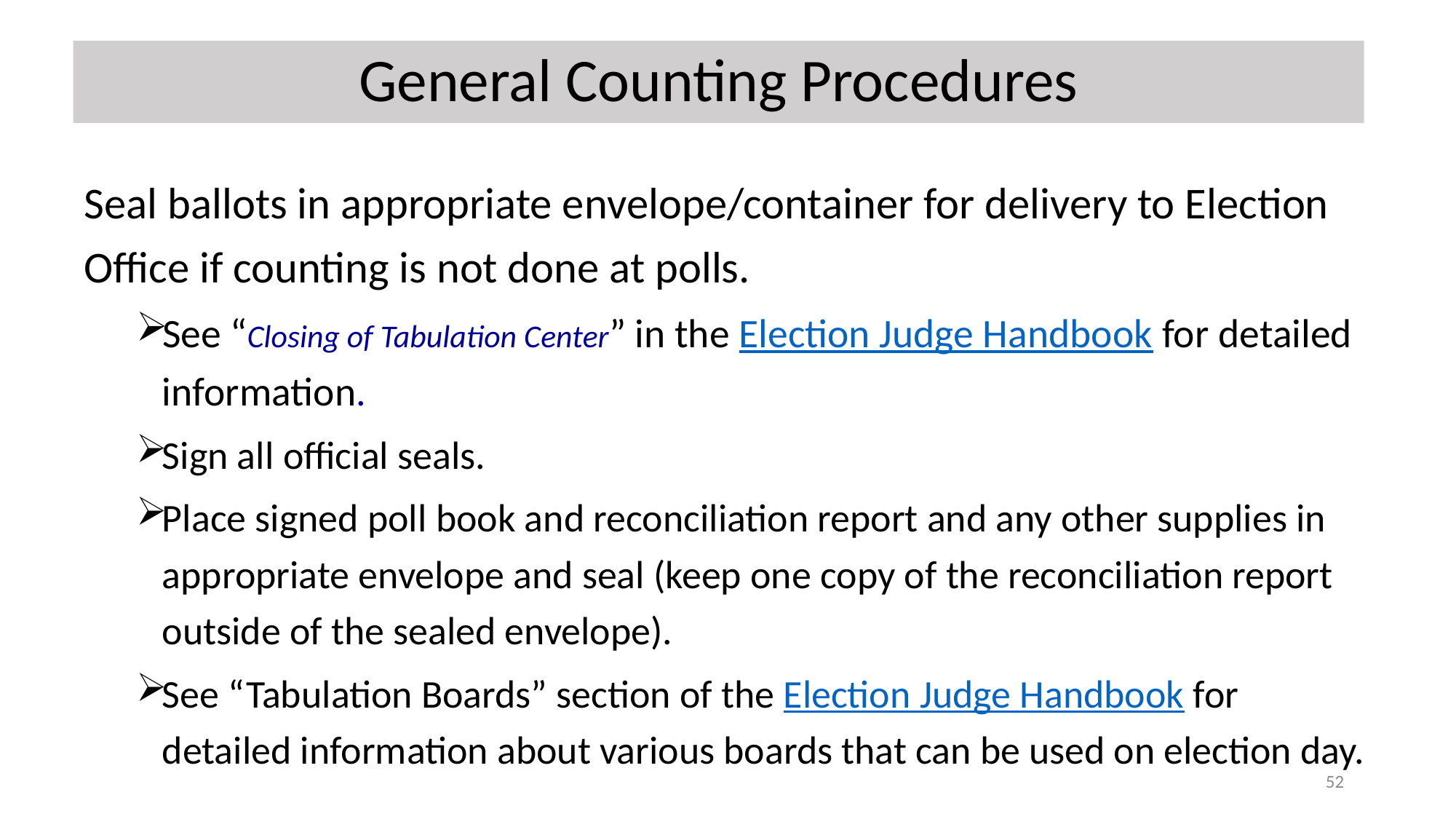

General Counting Procedures
Seal ballots in appropriate envelope/container for delivery to Election Office if counting is not done at polls.
See “Closing of Tabulation Center” in the Election Judge Handbook for detailed information.
Sign all official seals.
Place signed poll book and reconciliation report and any other supplies in appropriate envelope and seal (keep one copy of the reconciliation report outside of the sealed envelope).
See “Tabulation Boards” section of the Election Judge Handbook for detailed information about various boards that can be used on election day.

52